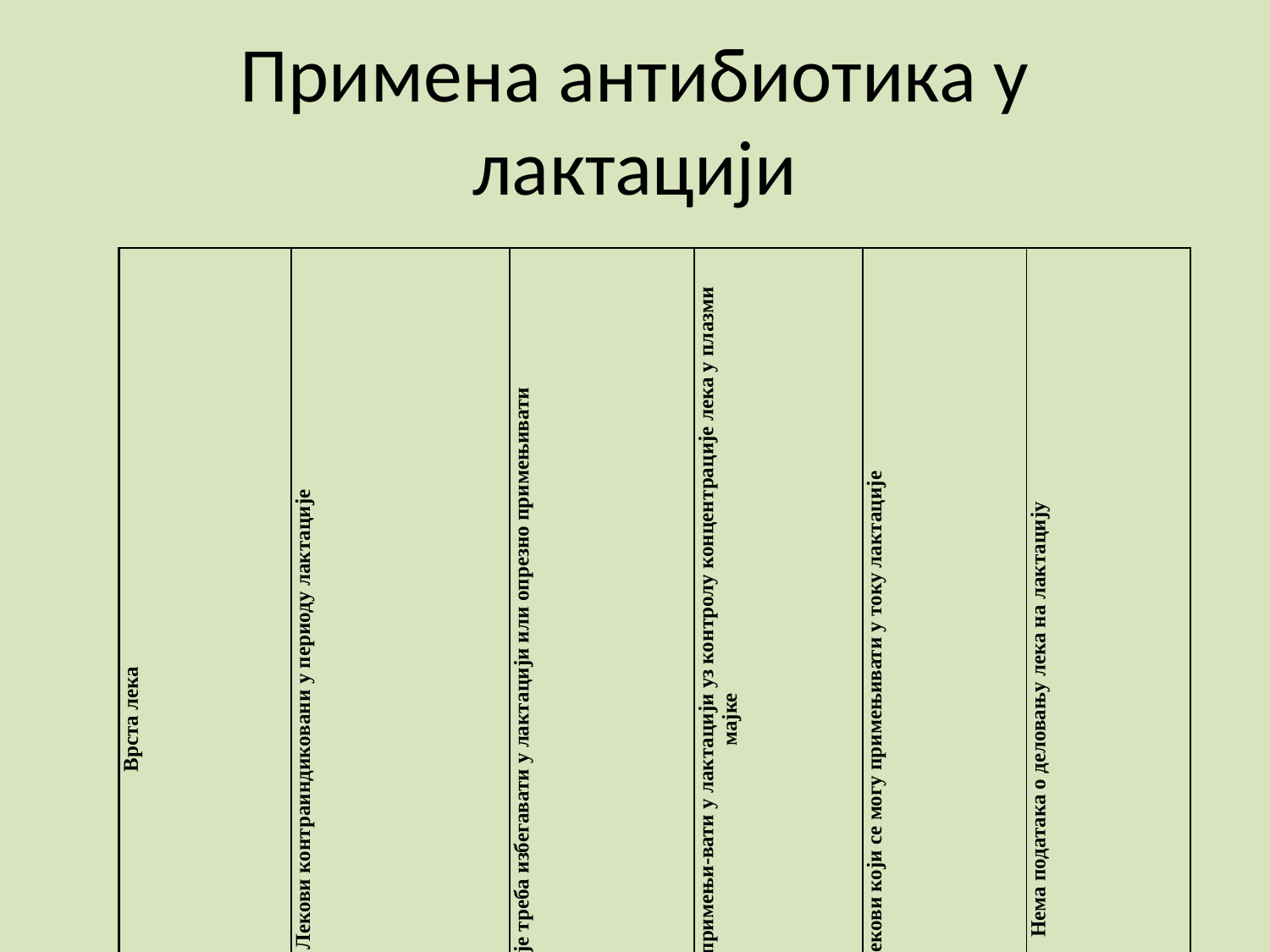

# Примена антибиотика у лактацији
| Врста лека | Лекови контраиндиковани у периоду лактације | Лекови које треба избегавати у лактацији или опрезно примењивати | Лекови који се могу примењи-вати у лактацији уз контролу концентрације лека у плазми мајке | Лекови који се могу примењивати у току лактације | Нема података о деловању лека на лактацију |
| --- | --- | --- | --- | --- | --- |
| Антибиотици | Азитромицин Хлорамфеникол Котримоксазол Тетрациклини Флуорохинолони Клоксацилин | Клиндамицин Метронидазол |  | Амоксицилин Ампицилин Бензатин бензилпеницилин Бензилпеницилин Еритромицин Гентамицин Прокаин-бензилпеницилин Цефалоспорини | Феноксиметил пеницилин Неомицин са бацитрацином |